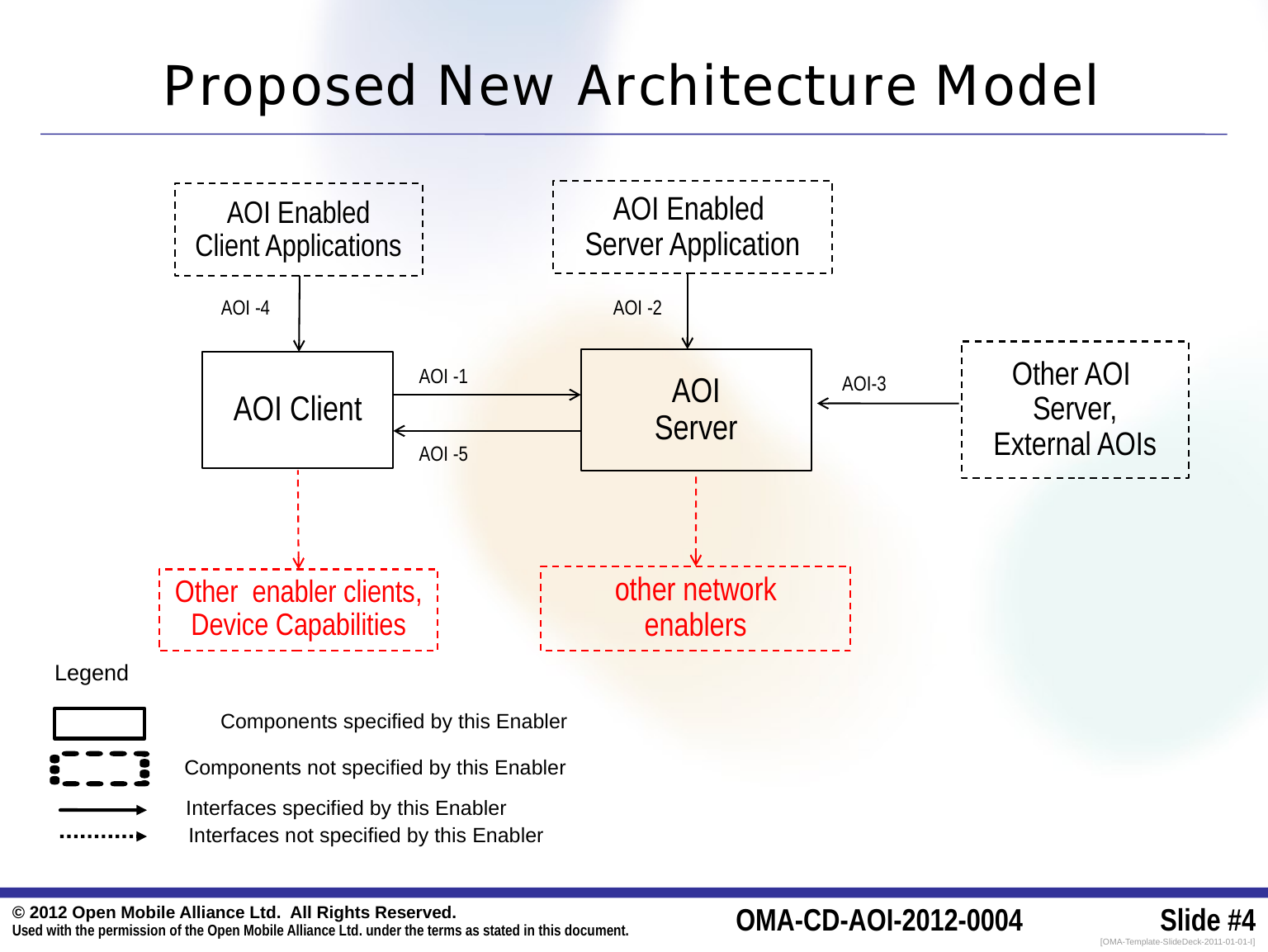

Proposed New Architecture Model
AOI Enabled
Server Application
AOI Enabled
Client Applications
AOI -4
AOI -2
Other AOI
Server,
External AOIs
AOI
Server
AOI Client
AOI -1
AOI-3
AOI -5
other network
enablers
Other  enabler clients, Device Capabilities
Legend

Components specified by this Enabler

Interfaces specified by this Enabler

Components not specified by this Enabler
Interfaces not specified by this Enabler